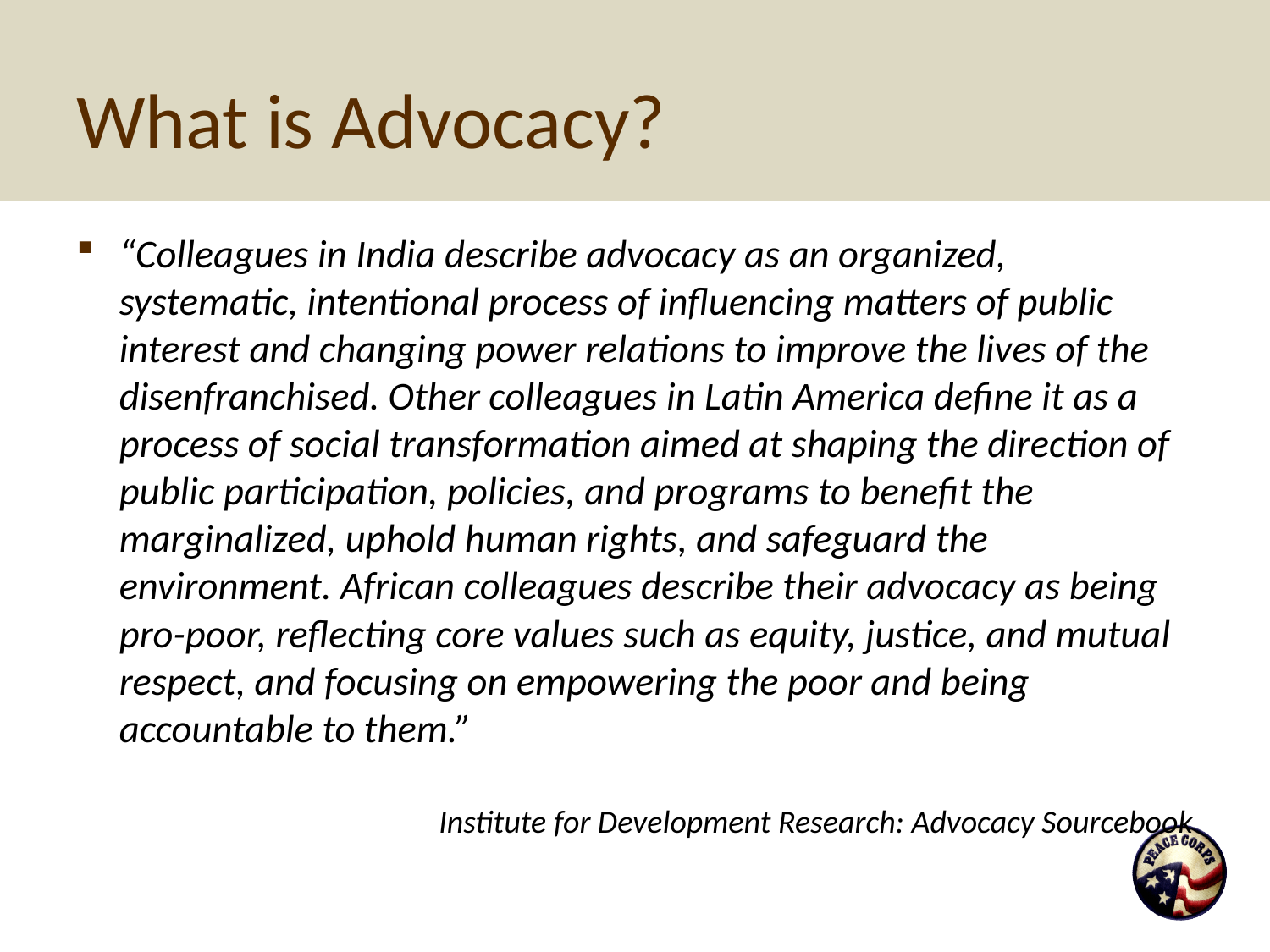

# What is Advocacy?
“Colleagues in India describe advocacy as an organized, systematic, intentional process of influencing matters of public interest and changing power relations to improve the lives of the disenfranchised. Other colleagues in Latin America define it as a process of social transformation aimed at shaping the direction of public participation, policies, and programs to benefit the marginalized, uphold human rights, and safeguard the environment. African colleagues describe their advocacy as being pro-poor, reflecting core values such as equity, justice, and mutual respect, and focusing on empowering the poor and being accountable to them.”

Institute for Development Research: Advocacy Sourcebook